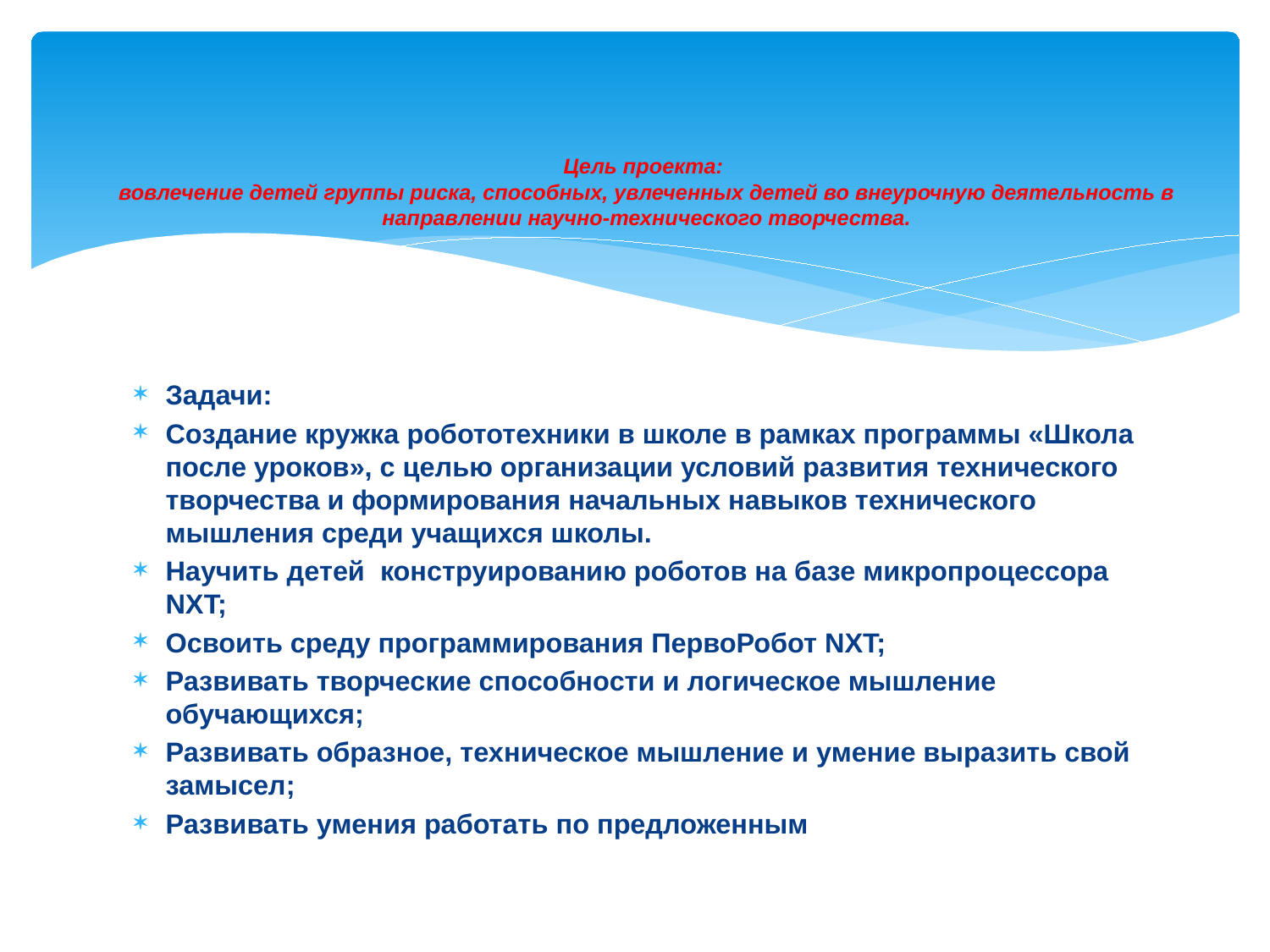

# Цель проекта: вовлечение детей группы риска, способных, увлеченных детей во внеурочную деятельность в направлении научно-технического творчества.
Задачи:
Создание кружка робототехники в школе в рамках программы «Школа после уроков», с целью организации условий развития технического творчества и формирования начальных навыков технического мышления среди учащихся школы.
Научить детей  конструированию роботов на базе микропроцессора NXT;
Освоить среду программирования ПервоРобот NXT;
Развивать творческие способности и логическое мышление обучающихся;
Развивать образное, техническое мышление и умение выразить свой замысел;
Развивать умения работать по предложенным